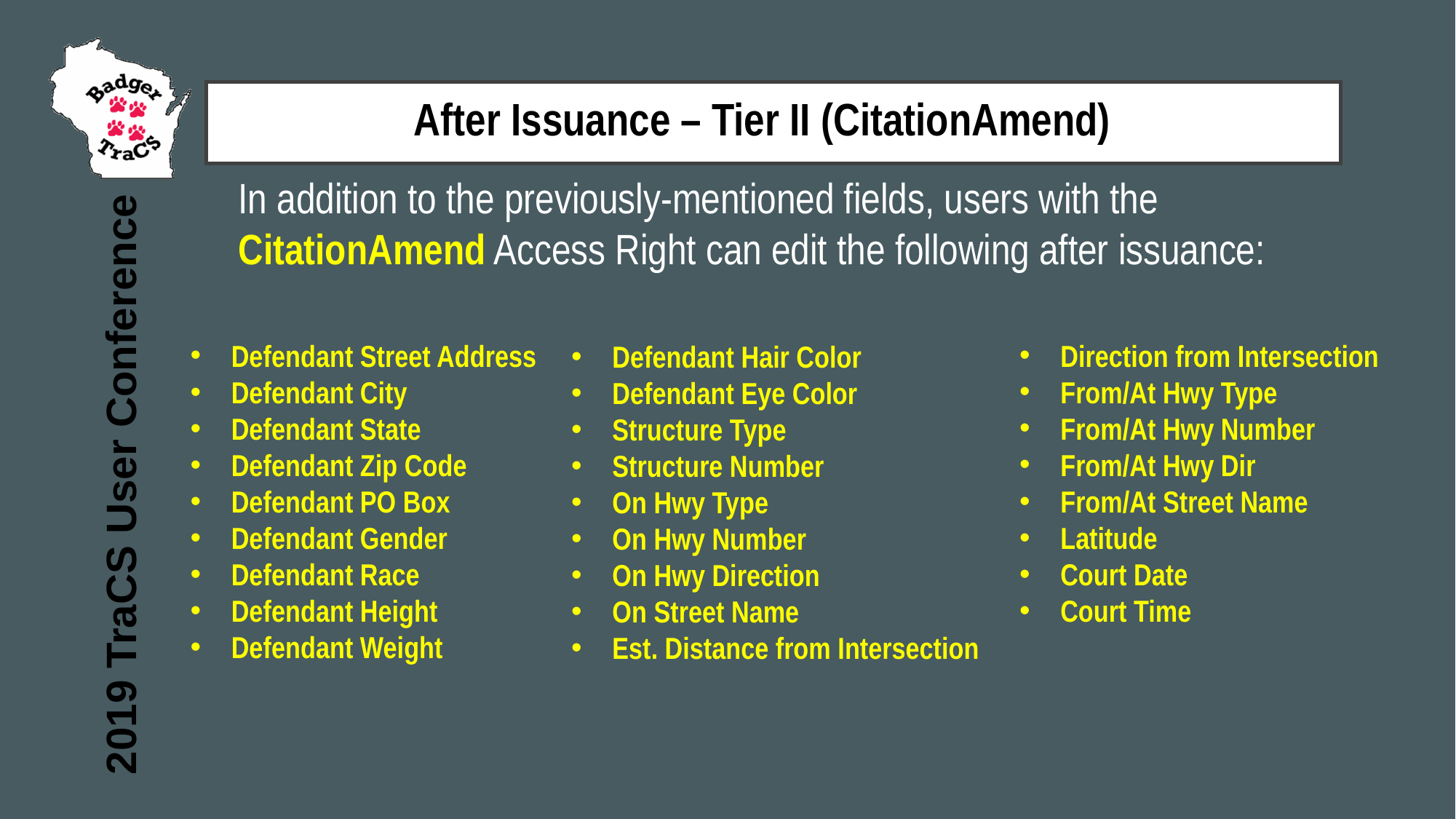

After Issuance – Tier II (CitationAmend)
In addition to the previously-mentioned fields, users with the
CitationAmend Access Right can edit the following after issuance:
Defendant Street Address
Defendant City
Defendant State
Defendant Zip Code
Defendant PO Box
Defendant Gender
Defendant Race
Defendant Height
Defendant Weight
 Direction from Intersection
From/At Hwy Type
From/At Hwy Number
From/At Hwy Dir
From/At Street Name
Latitude
Court Date
Court Time
Defendant Hair Color
Defendant Eye Color
Structure Type
Structure Number
On Hwy Type
On Hwy Number
On Hwy Direction
On Street Name
Est. Distance from Intersection